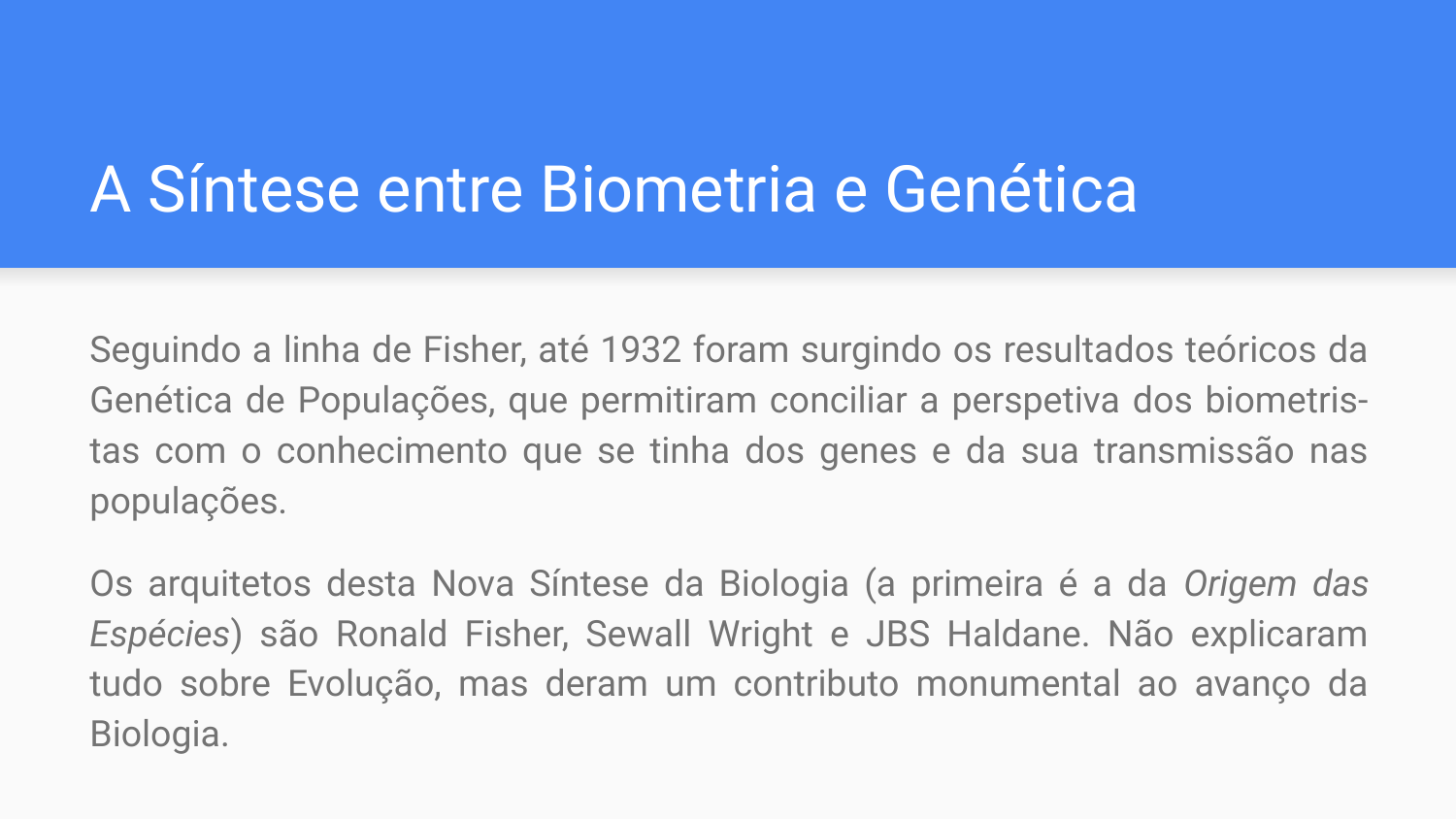

# A Síntese entre Biometria e Genética
Seguindo a linha de Fisher, até 1932 foram surgindo os resultados teóricos da Genética de Populações, que permitiram conciliar a perspetiva dos biometris- tas com o conhecimento que se tinha dos genes e da sua transmissão nas populações.
Os arquitetos desta Nova Síntese da Biologia (a primeira é a da Origem das Espécies) são Ronald Fisher, Sewall Wright e JBS Haldane. Não explicaram tudo sobre Evolução, mas deram um contributo monumental ao avanço da Biologia.